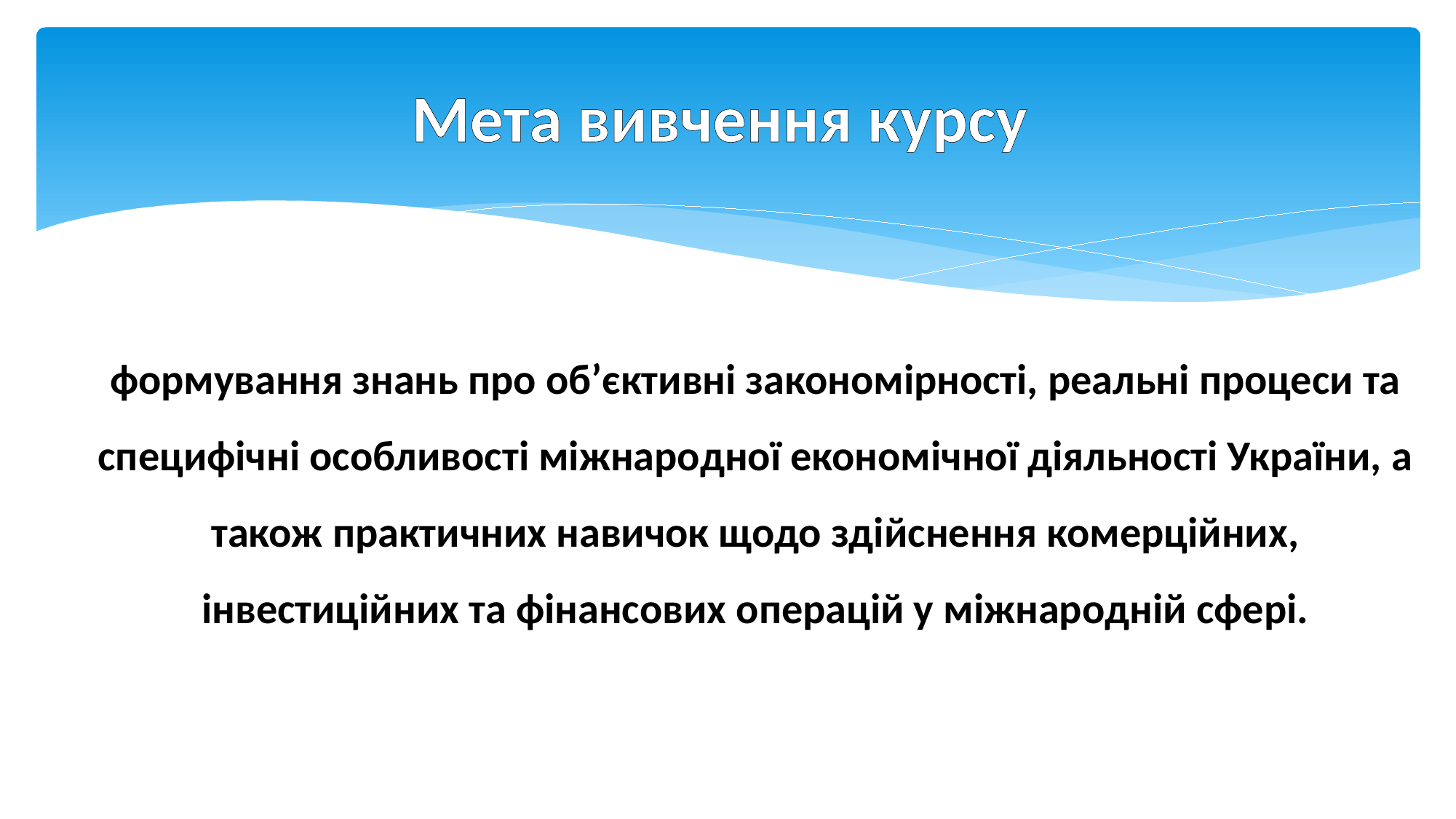

# Мета вивчення курсу
формування знань про об’єктивні закономірності, реальні процеси та специфічні особливості міжнародної економічної діяльності України, а також практичних навичок щодо здійснення комерційних, інвестиційних та фінансових операцій у міжнародній сфері.